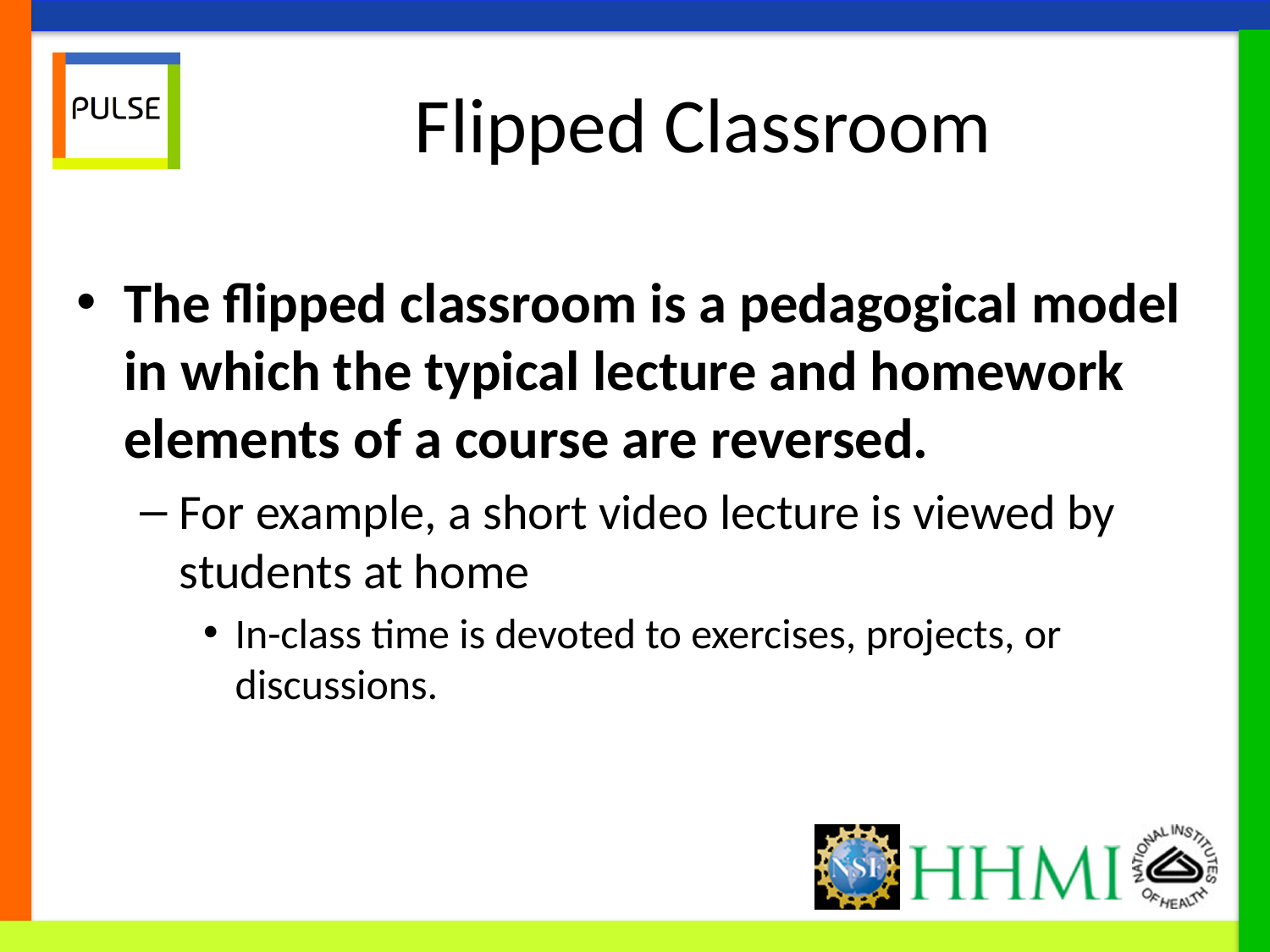

# Flipped Classroom
The flipped classroom is a pedagogical model in which the typical lecture and homework elements of a course are reversed.
For example, a short video lecture is viewed by students at home
In-class time is devoted to exercises, projects, or discussions.